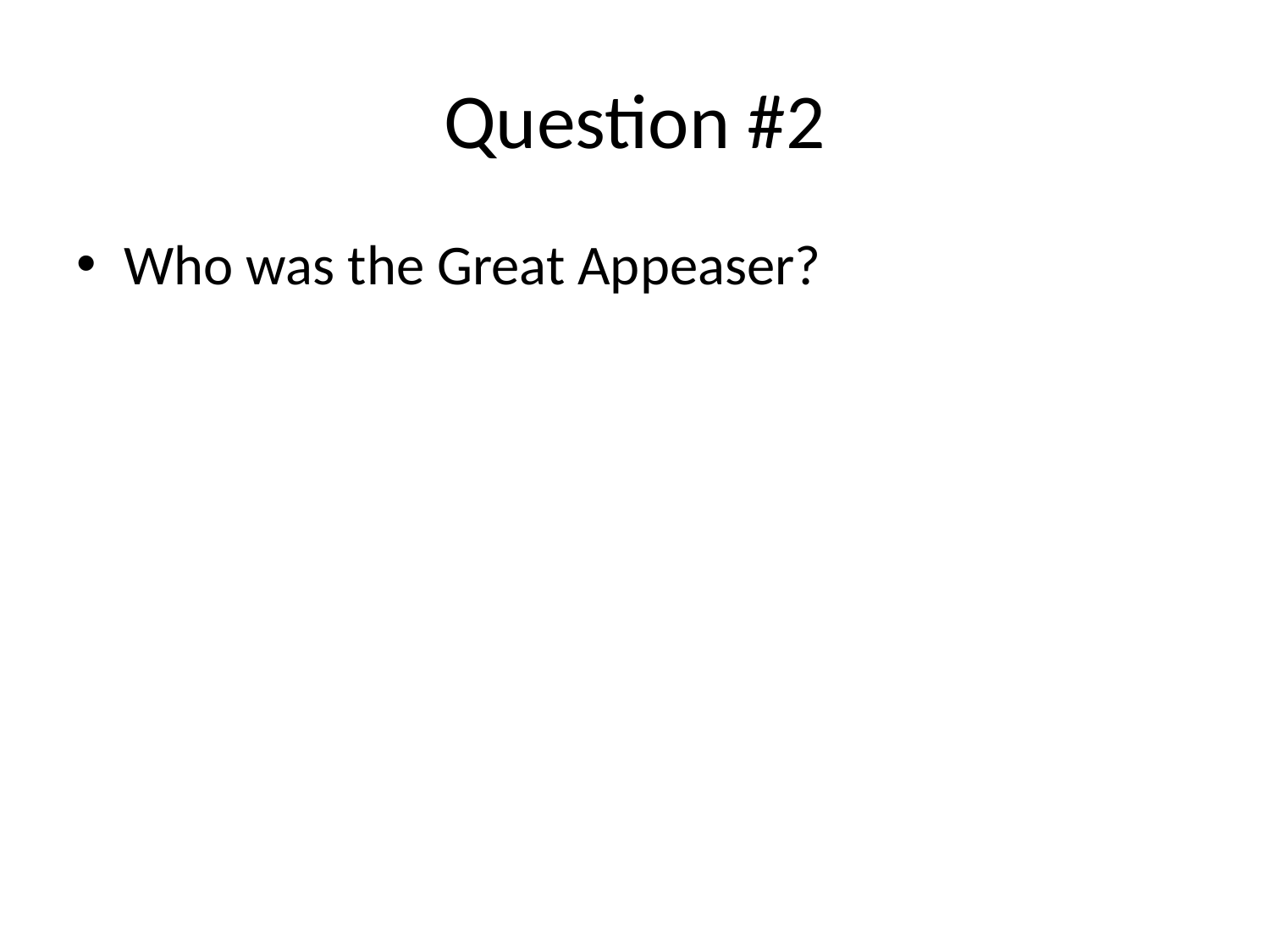

# Question #2
Who was the Great Appeaser?